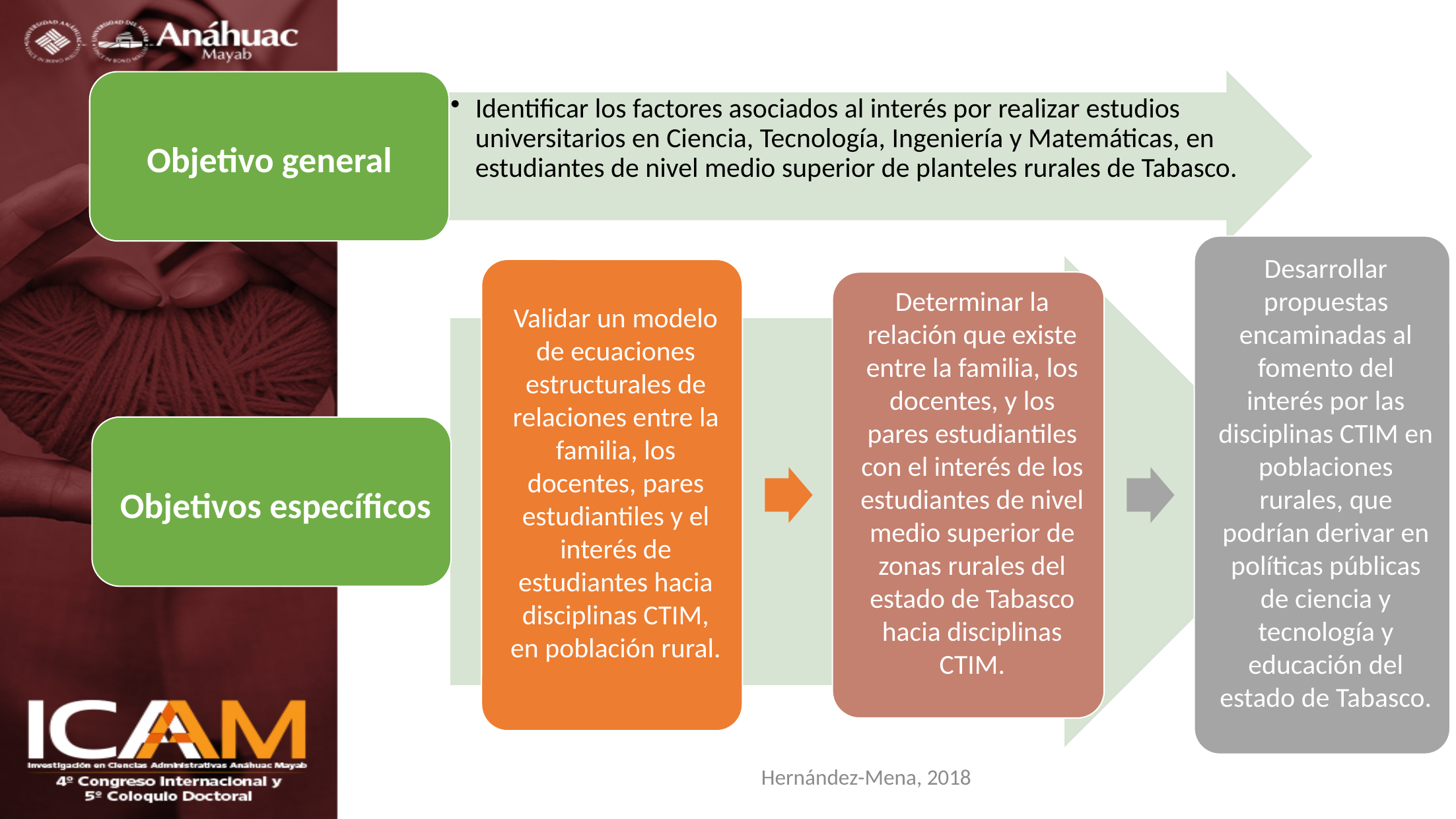

Identificar los factores asociados al interés por realizar estudios universitarios en Ciencia, Tecnología, Ingeniería y Matemáticas, en estudiantes de nivel medio superior de planteles rurales de Tabasco.

Objetivo general

Objetivos específicos

Validar un modelo de ecuaciones estructurales de relaciones entre la familia, los docentes, pares estudiantiles y el interés de estudiantes hacia disciplinas CTIM, en población rural.

Determinar la relación que existe entre la familia, los docentes, y los pares estudiantiles con el interés de los estudiantes de nivel medio superior de zonas rurales del estado de Tabasco hacia disciplinas CTIM.

Desarrollar propuestas encaminadas al fomento del interés por las disciplinas CTIM en poblaciones rurales, que podrían derivar en políticas públicas de ciencia y tecnología y educación del estado de Tabasco.

Hernández-Mena, 2018